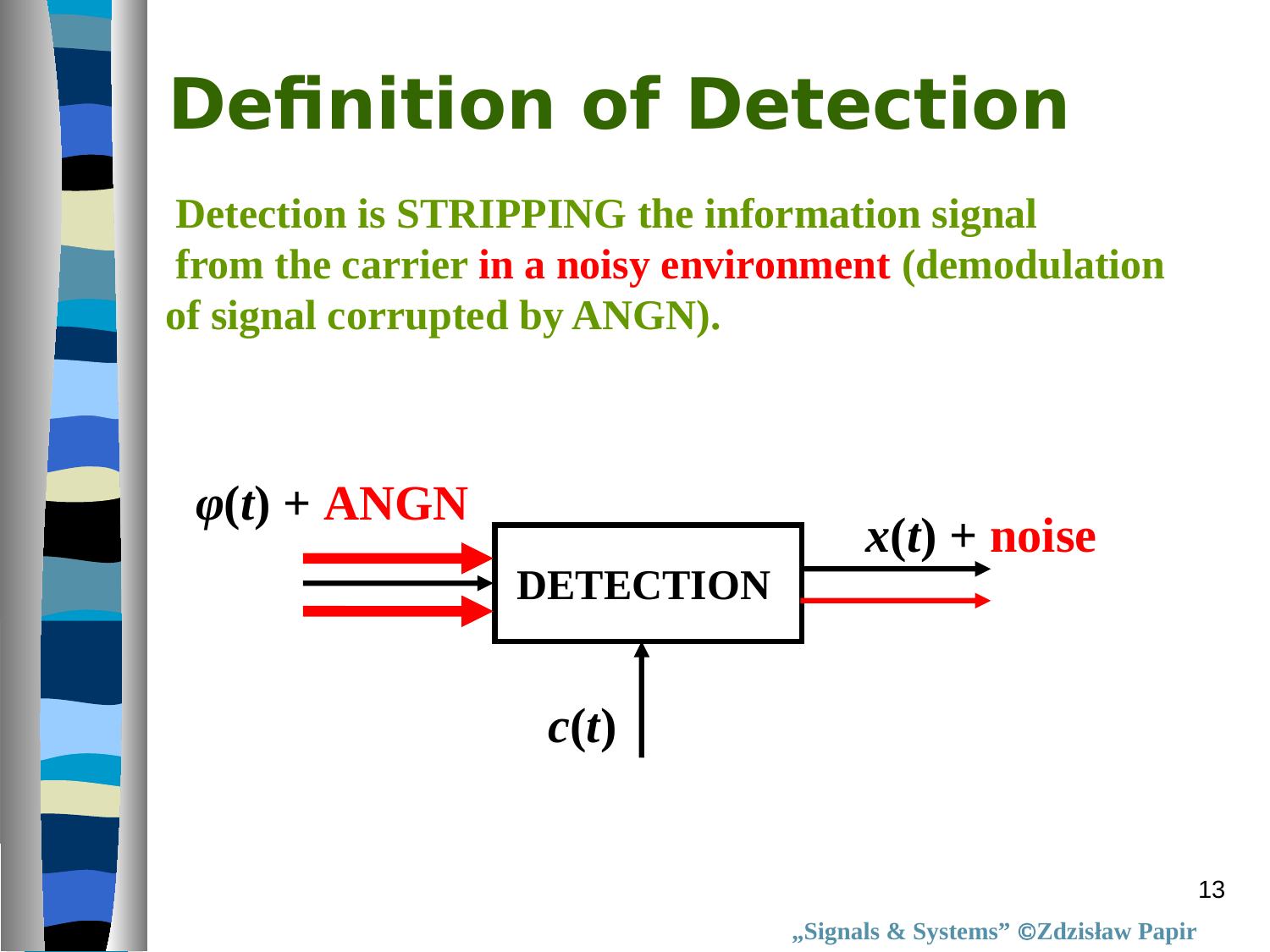

Definition of Detection
 Detection is STRIPPING the information signal
 from the carrier in a noisy environment (demodulation
of signal corrupted by ANGN).
φ(t) + ANGN
x(t) + noise

DETECTION

c(t)

13
„Signals & Systems” ©Zdzisław Papir